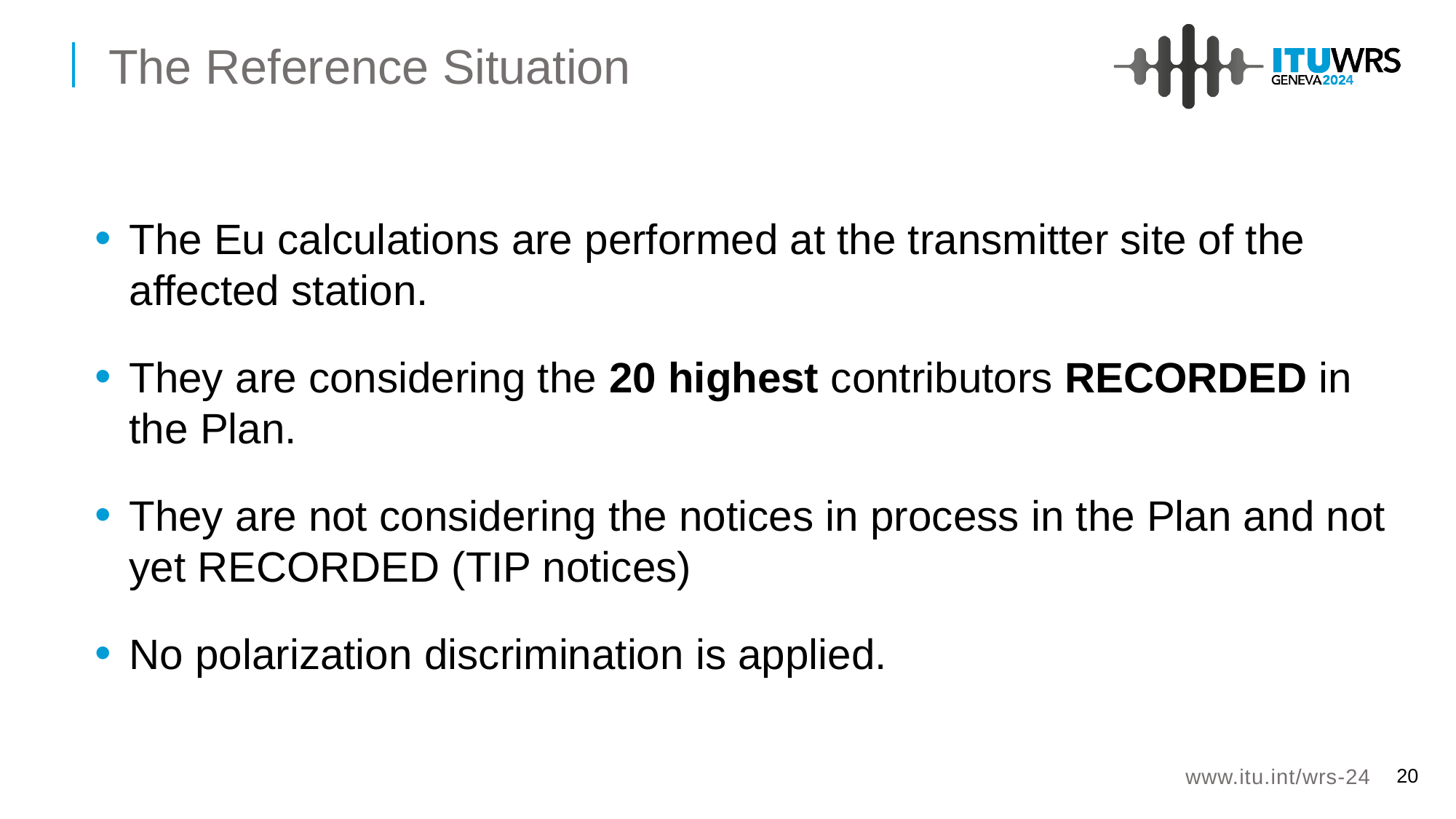

The Reference Situation

The Eu calculations are performed at the transmitter site of the affected station.
They are considering the 20 highest contributors RECORDED in the Plan.
They are not considering the notices in process in the Plan and not yet RECORDED (TIP notices)
No polarization discrimination is applied.